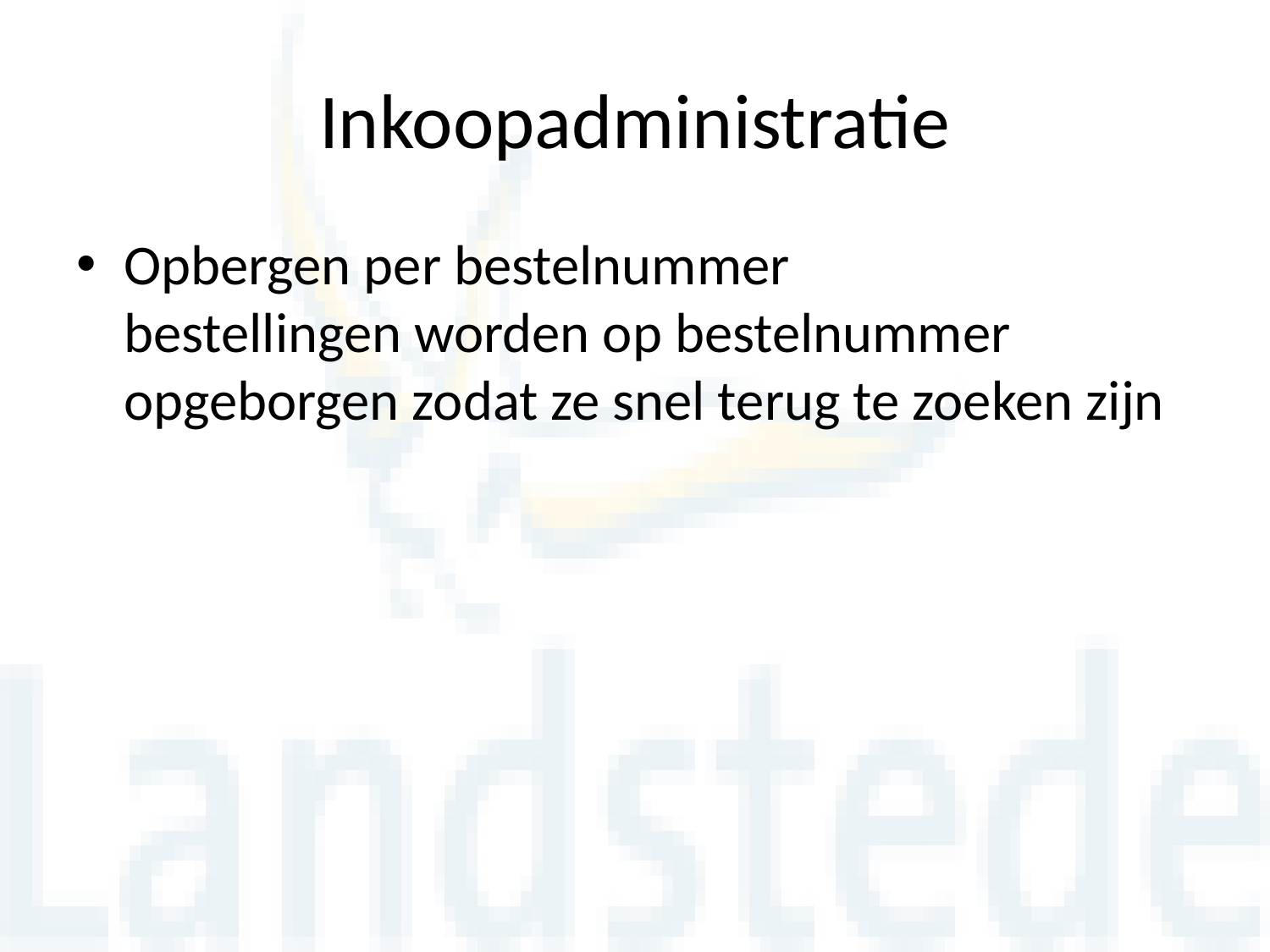

# Inkoopadministratie
Opbergen per bestelnummer
bestellingen worden op bestelnummer opgeborgen zodat ze snel terug te zoeken zijn